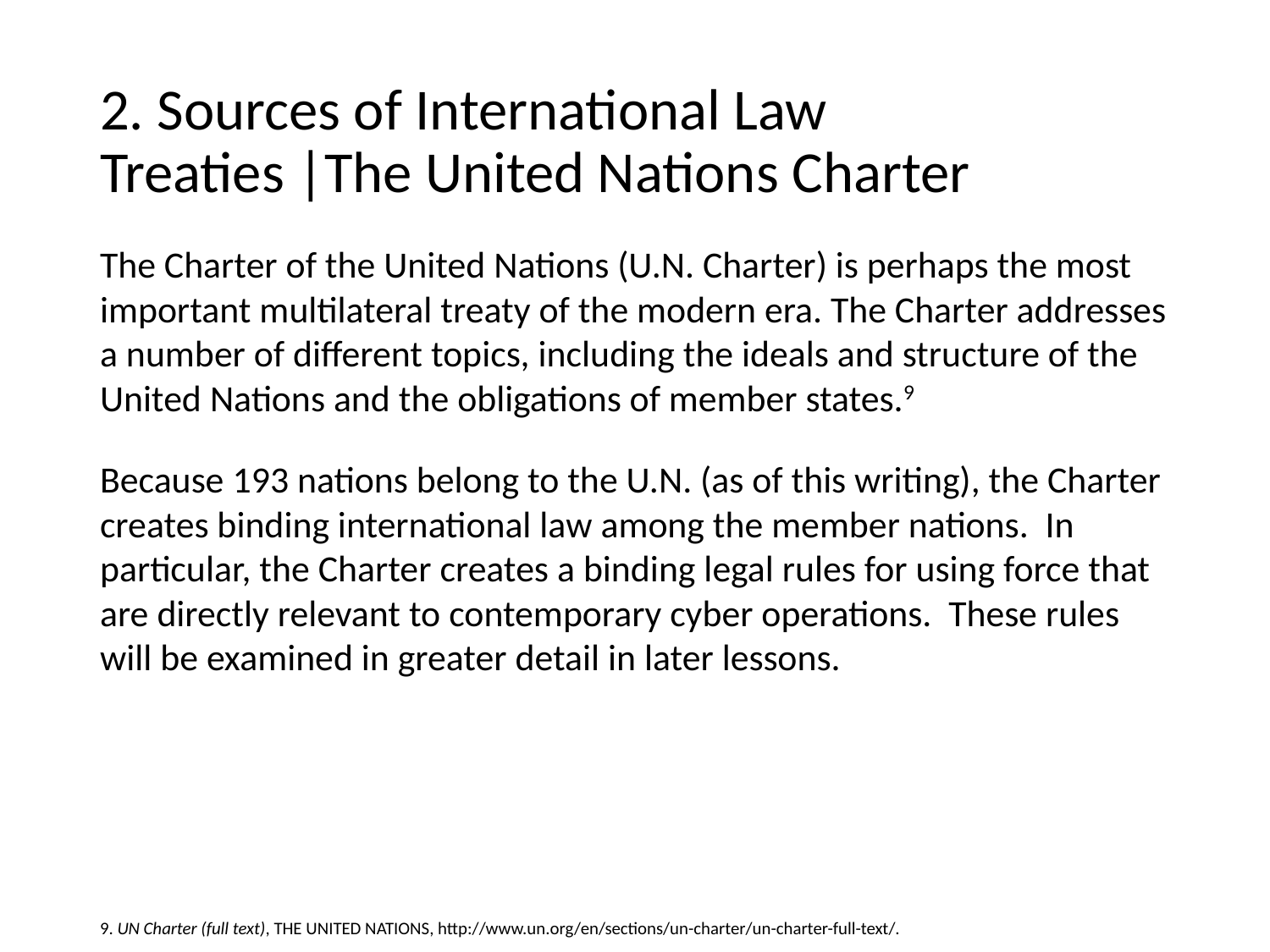

# 2. Sources of International Law Treaties |The United Nations Charter
The Charter of the United Nations (U.N. Charter) is perhaps the most important multilateral treaty of the modern era. The Charter addresses a number of different topics, including the ideals and structure of the United Nations and the obligations of member states.9

Because 193 nations belong to the U.N. (as of this writing), the Charter creates binding international law among the member nations.  In particular, the Charter creates a binding legal rules for using force that are directly relevant to contemporary cyber operations.  These rules will be examined in greater detail in later lessons.

9. UN Charter (full text), The United Nations, http://www.un.org/en/sections/un-charter/un-charter-full-text/.